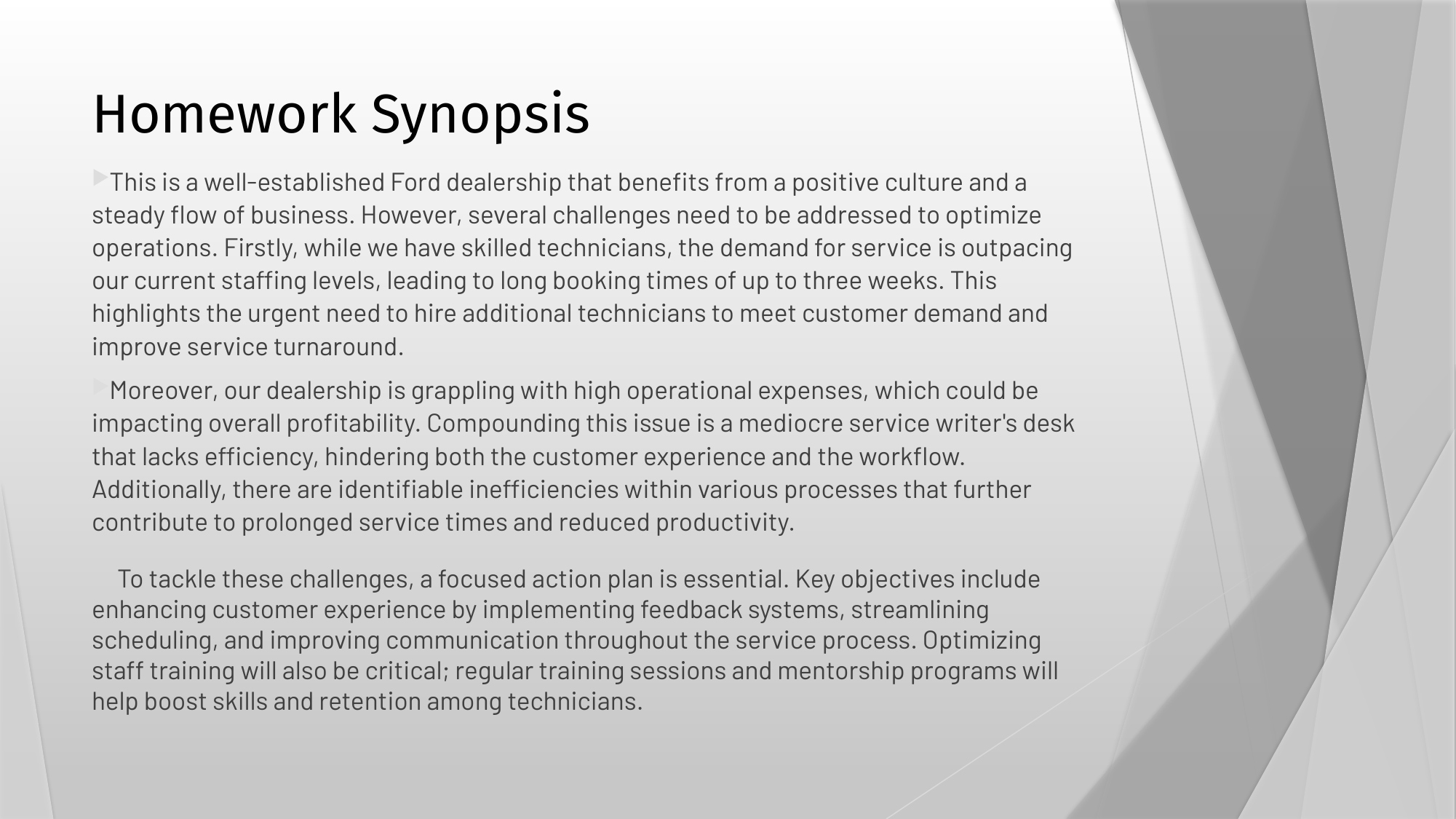

# Homework Synopsis
This is a well-established Ford dealership that benefits from a positive culture and a steady flow of business. However, several challenges need to be addressed to optimize operations. Firstly, while we have skilled technicians, the demand for service is outpacing our current staffing levels, leading to long booking times of up to three weeks. This highlights the urgent need to hire additional technicians to meet customer demand and improve service turnaround.
Moreover, our dealership is grappling with high operational expenses, which could be impacting overall profitability. Compounding this issue is a mediocre service writer's desk that lacks efficiency, hindering both the customer experience and the workflow. Additionally, there are identifiable inefficiencies within various processes that further contribute to prolonged service times and reduced productivity.
     To tackle these challenges, a focused action plan is essential. Key objectives include enhancing customer experience by implementing feedback systems, streamlining scheduling, and improving communication throughout the service process. Optimizing staff training will also be critical; regular training sessions and mentorship programs will help boost skills and retention among technicians.